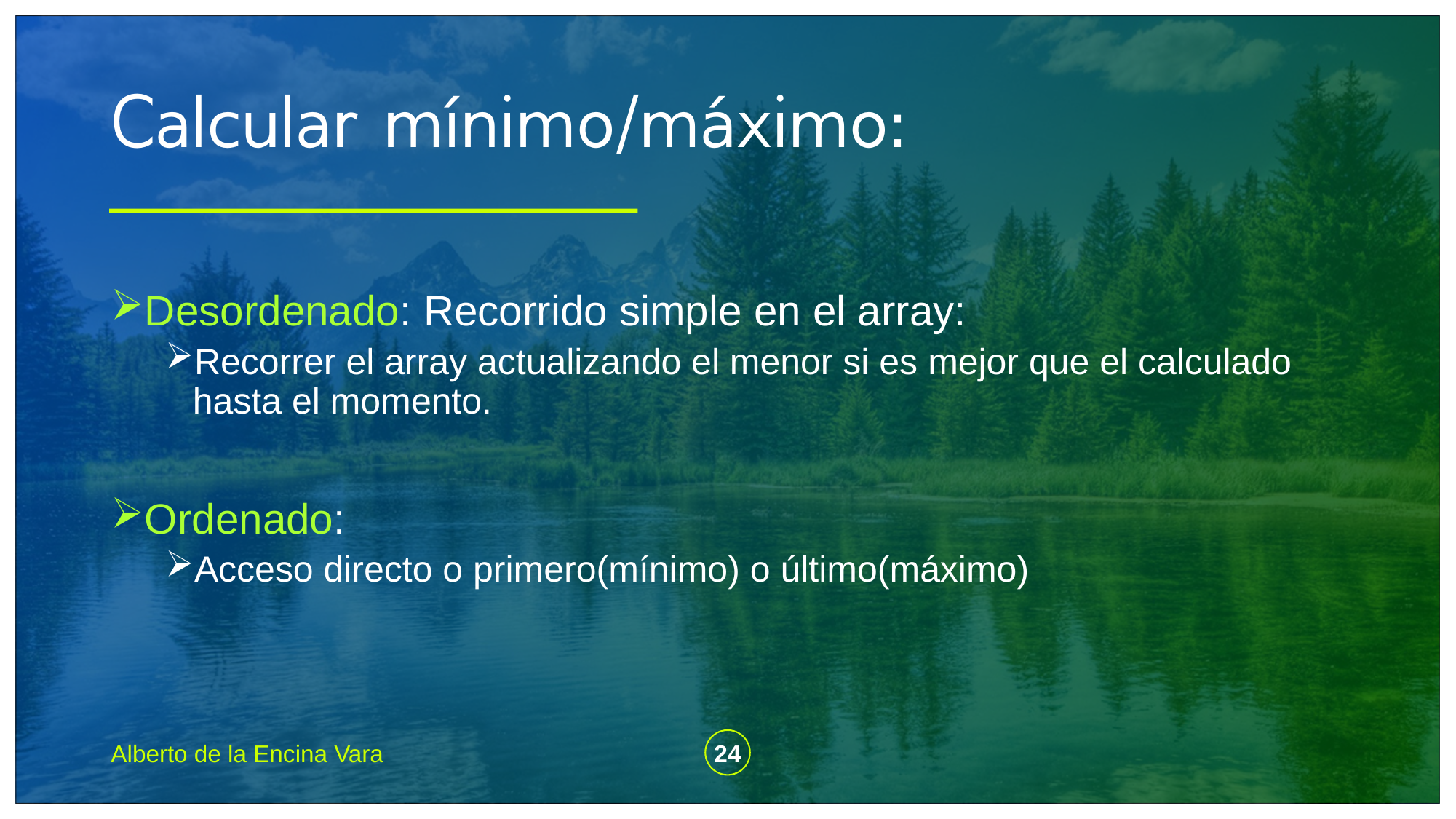

# Calcular mínimo/máximo:

Desordenado: Recorrido simple en el array:
Recorrer el array actualizando el menor si es mejor que el calculado hasta el momento.

Ordenado:
Acceso directo o primero(mínimo) o último(máximo)
Alberto de la Encina Vara
24